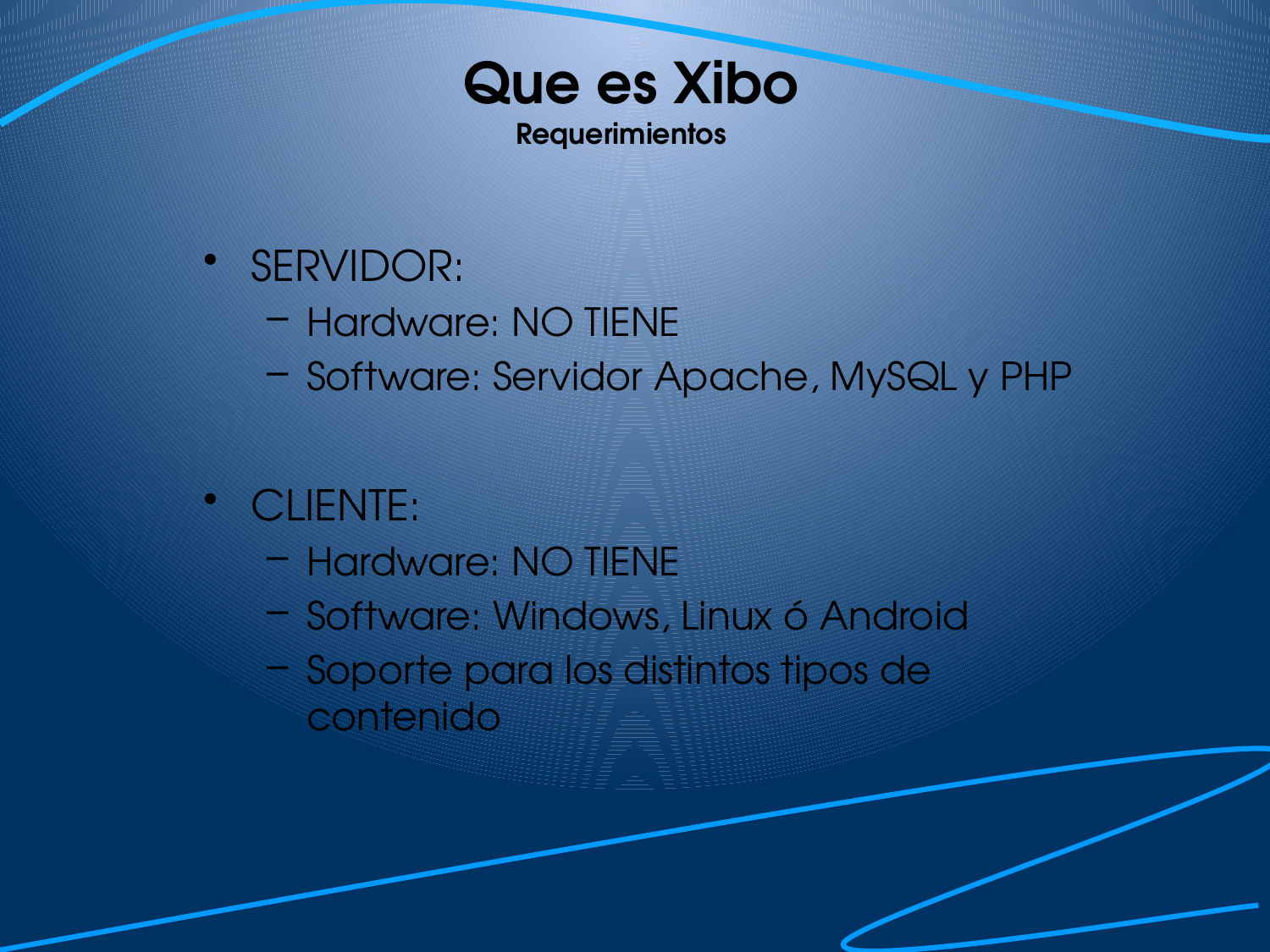

Que es Xibo
# Requerimientos
SERVIDOR:
Hardware: NO TIENE
Software: Servidor Apache, MySQL y PHP

CLIENTE:
Hardware: NO TIENE
Software: Windows, Linux ó Android
Soporte para los distintos tipos de contenido